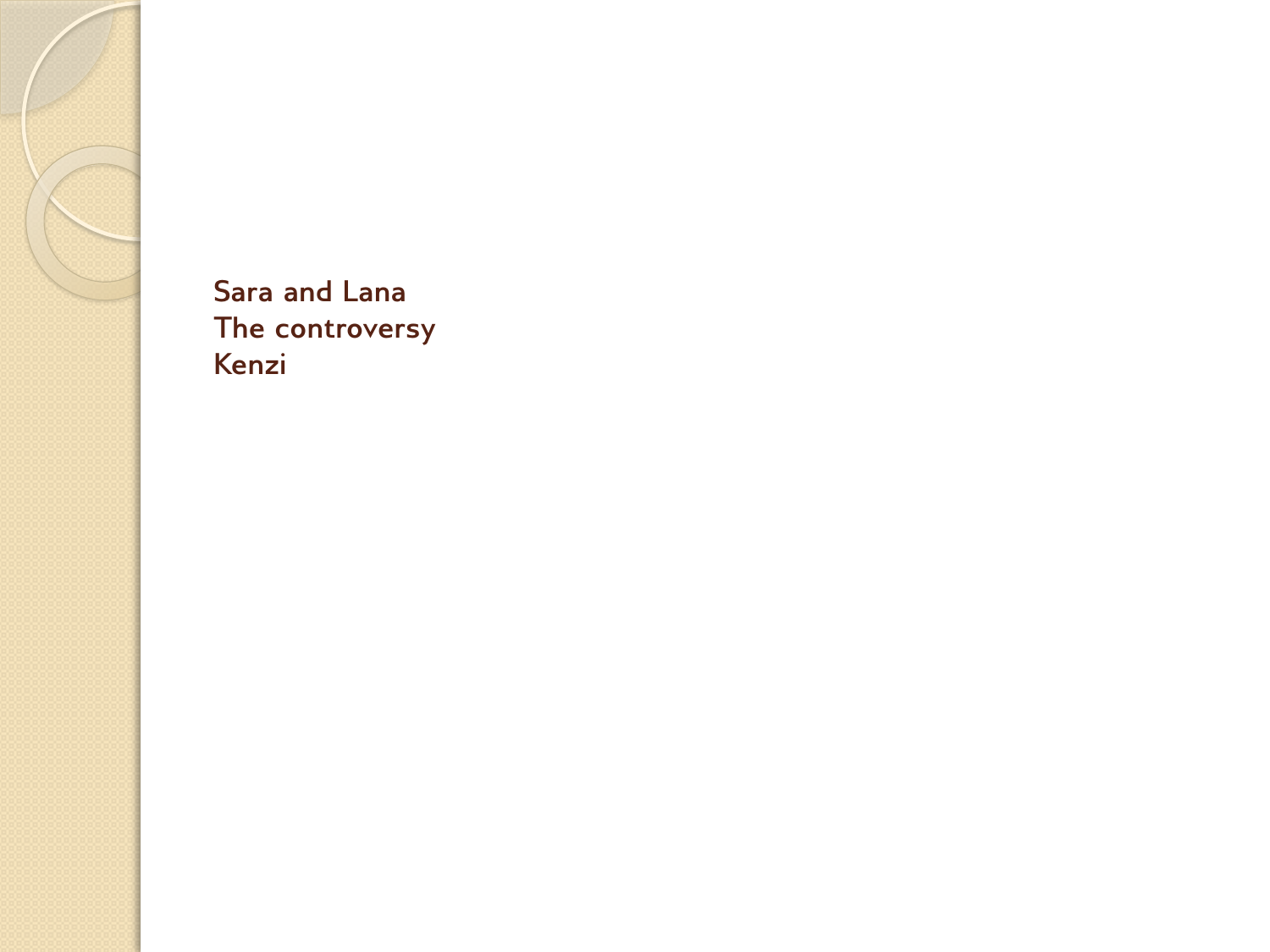

# Sara and Lana The controversy Kenzi